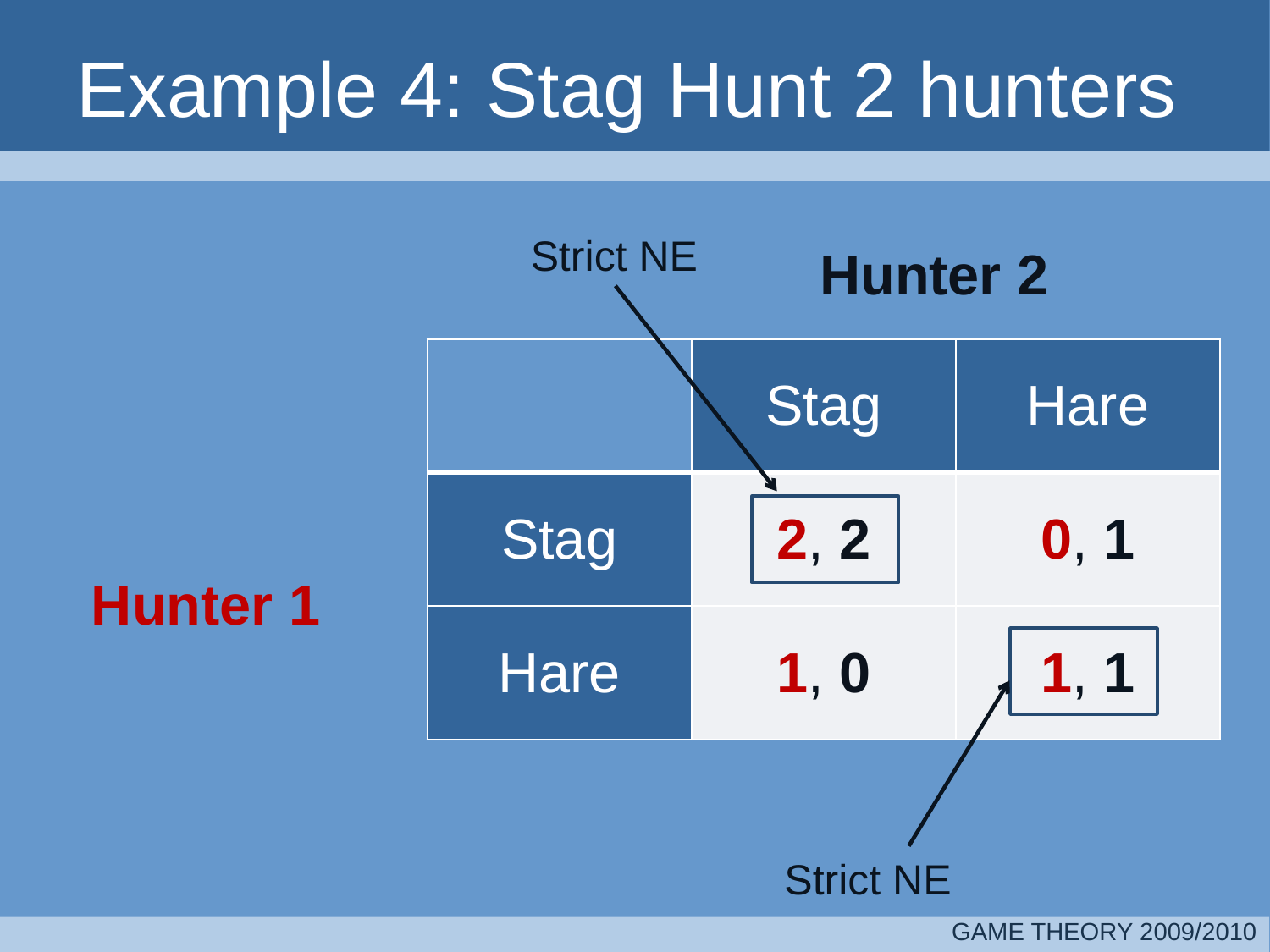

# Example 4: Stag Hunt 2 hunters
Strict NE
Hunter 2
|  | Stag | Hare |
| --- | --- | --- |
| Stag | 2, 2 | 0, 1 |
| Hare | 1, 0 | 1, 1 |

Hunter 1

Strict NE
GAME THEORY 2009/2010